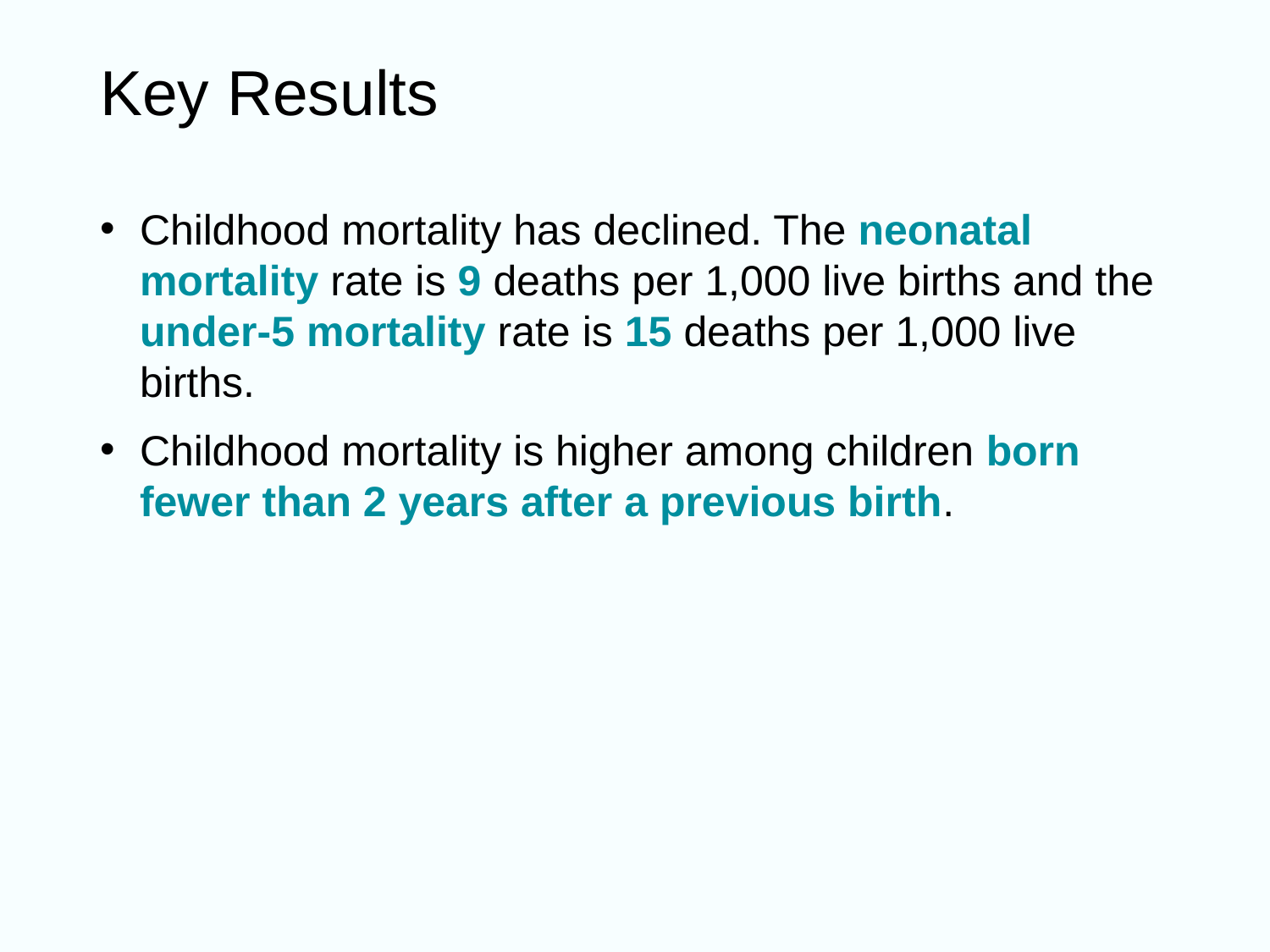

# Key Results
Childhood mortality has declined. The neonatal mortality rate is 9 deaths per 1,000 live births and the under-5 mortality rate is 15 deaths per 1,000 live births.
Childhood mortality is higher among children born fewer than 2 years after a previous birth.